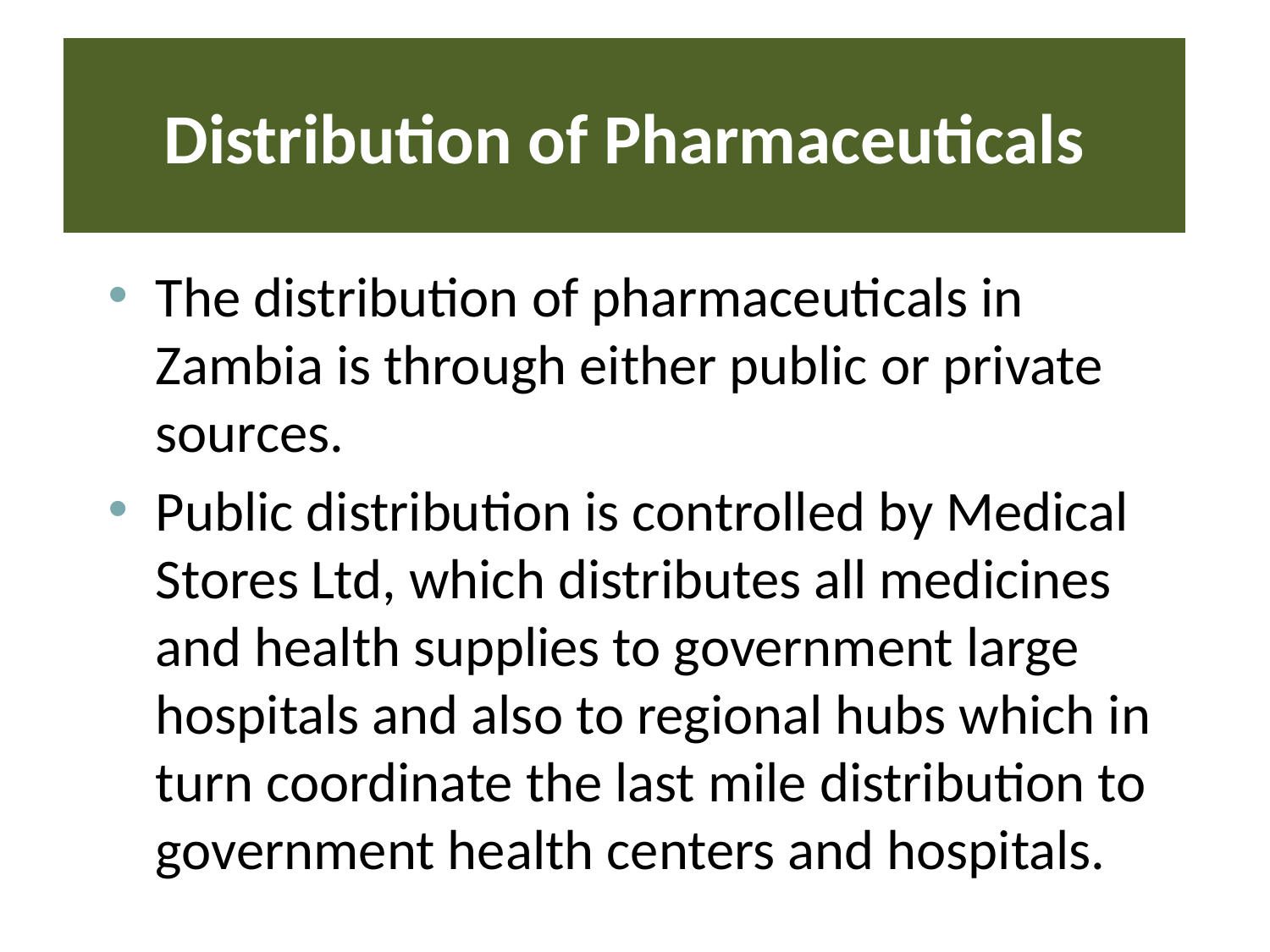

# Distribution of Pharmaceuticals
The distribution of pharmaceuticals in Zambia is through either public or private sources.
Public distribution is controlled by Medical Stores Ltd, which distributes all medicines and health supplies to government large hospitals and also to regional hubs which in turn coordinate the last mile distribution to government health centers and hospitals.